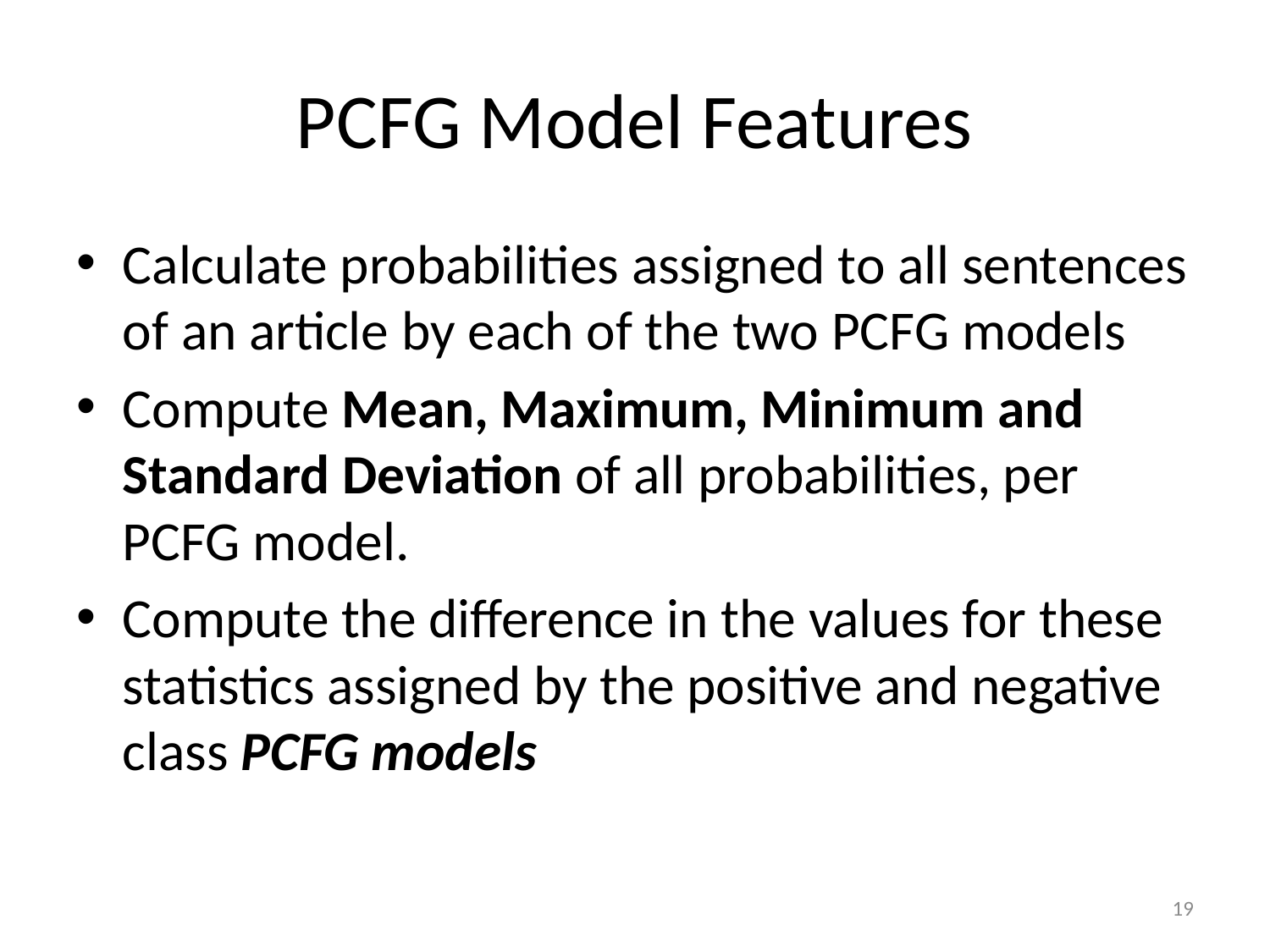

# PCFG Model Features
Calculate probabilities assigned to all sentences of an article by each of the two PCFG models
Compute Mean, Maximum, Minimum and Standard Deviation of all probabilities, per PCFG model.
Compute the difference in the values for these statistics assigned by the positive and negative class PCFG models
19